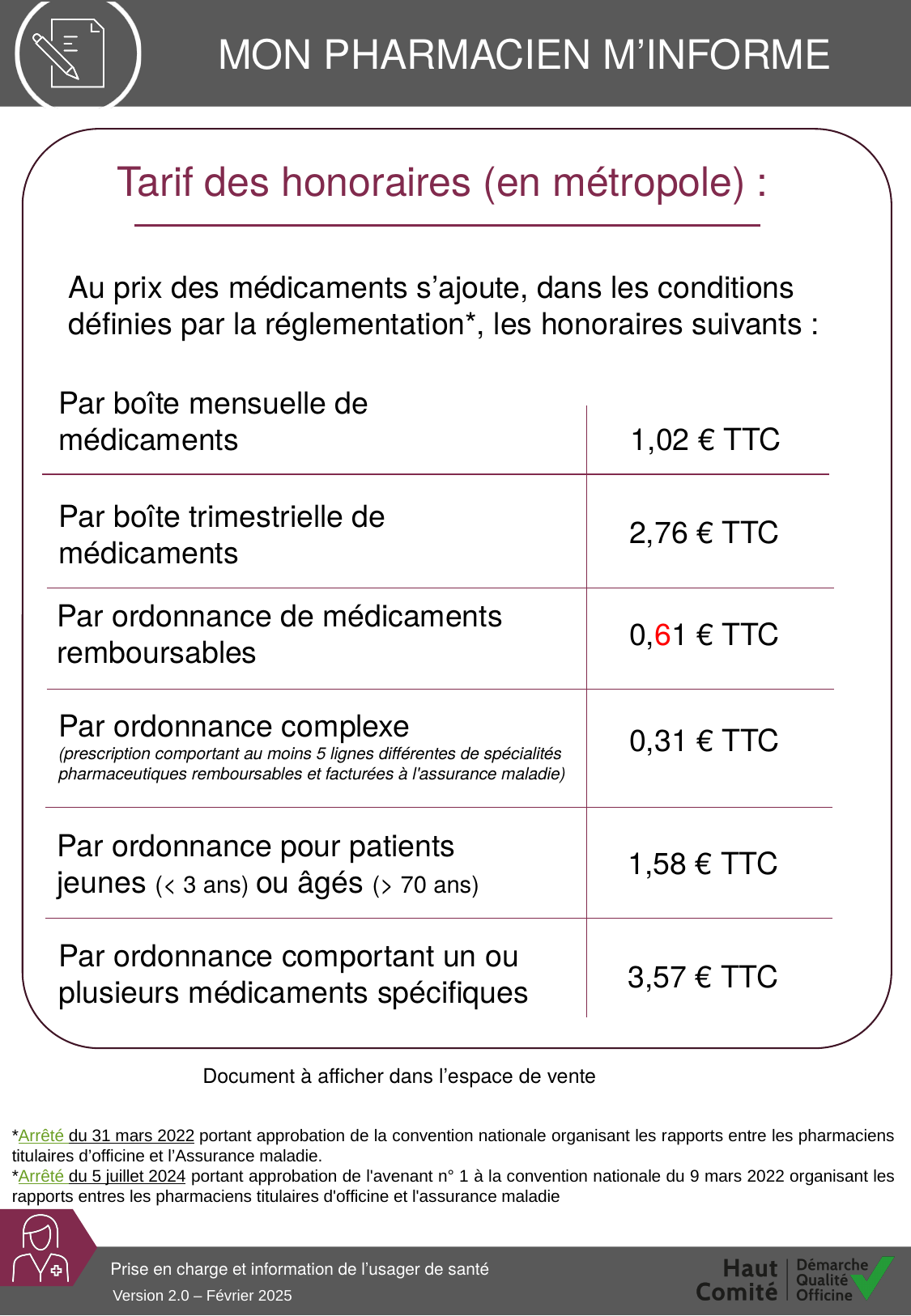

# MON PHARMACIEN M’INFORME

Tarif des honoraires (en métropole) :
Au prix des médicaments s’ajoute, dans les conditions définies par la réglementation*, les honoraires suivants :
Par boîte mensuelle de médicaments
1,02 € TTC
Par boîte trimestrielle de médicaments
2,76 € TTC
Par ordonnance de médicaments remboursables
0,61 € TTC
Par ordonnance complexe
(prescription comportant au moins 5 lignes différentes de spécialités pharmaceutiques remboursables et facturées à l'assurance maladie)
0,31 € TTC
Par ordonnance pour patients jeunes (< 3 ans) ou âgés (> 70 ans)
1,58 € TTC
Par ordonnance comportant un ou plusieurs médicaments spécifiques
3,57 € TTC
Document à afficher dans l’espace de vente
*Arrêté du 31 mars 2022 portant approbation de la convention nationale organisant les rapports entre les pharmaciens titulaires d’officine et l’Assurance maladie.
*Arrêté du 5 juillet 2024 portant approbation de l'avenant n° 1 à la convention nationale du 9 mars 2022 organisant les rapports entres les pharmaciens titulaires d'officine et l'assurance maladie